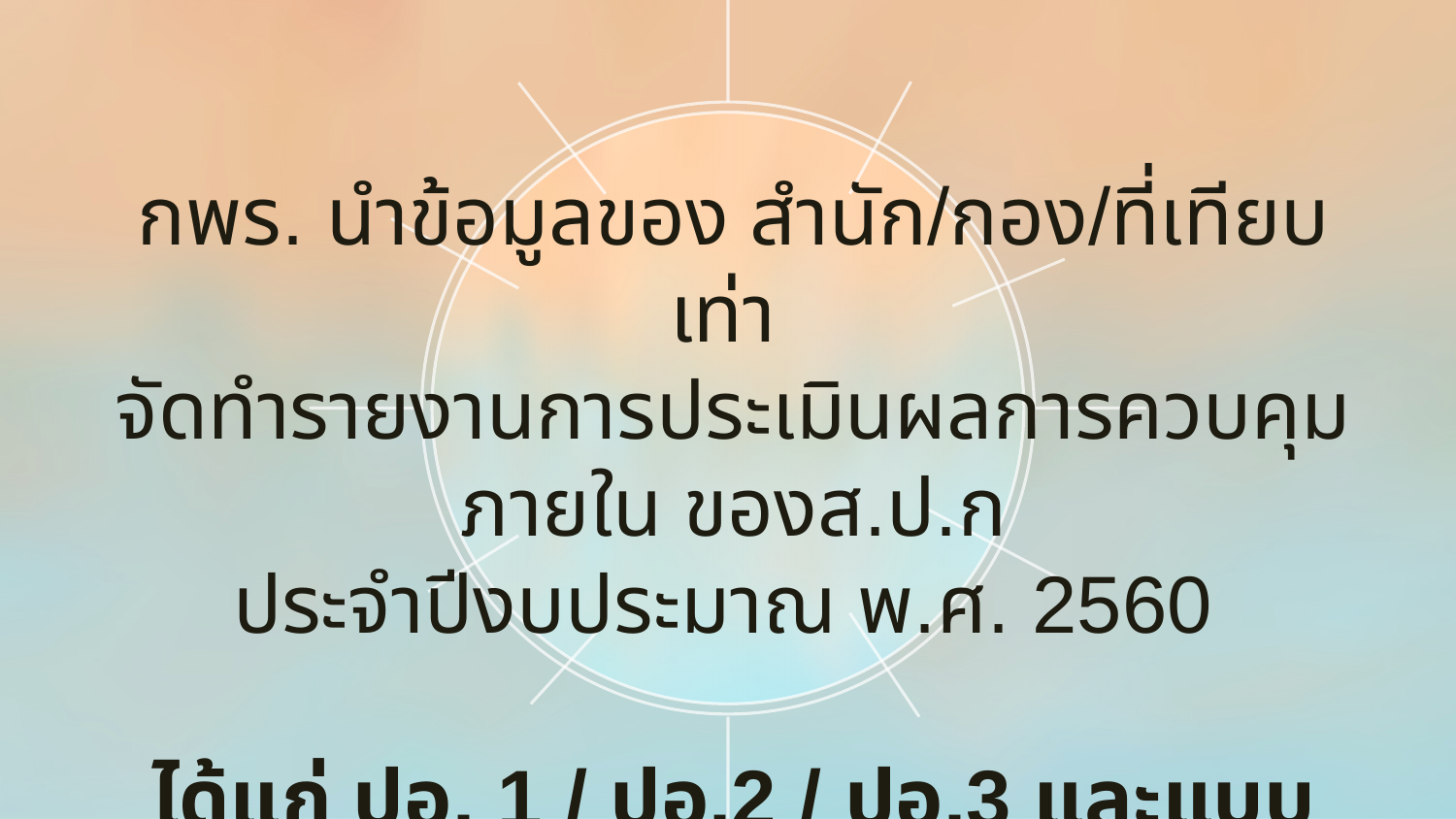

กพร. นำข้อมูลของ สำนัก/กอง/ที่เทียบเท่า
จัดทำรายงานการประเมินผลการควบคุมภายใน ของส.ป.ก
ประจำปีงบประมาณ พ.ศ. 2560

ได้แก่ ปอ. 1 / ปอ.2 / ปอ.3 และแบบติดตาม ปอ.3